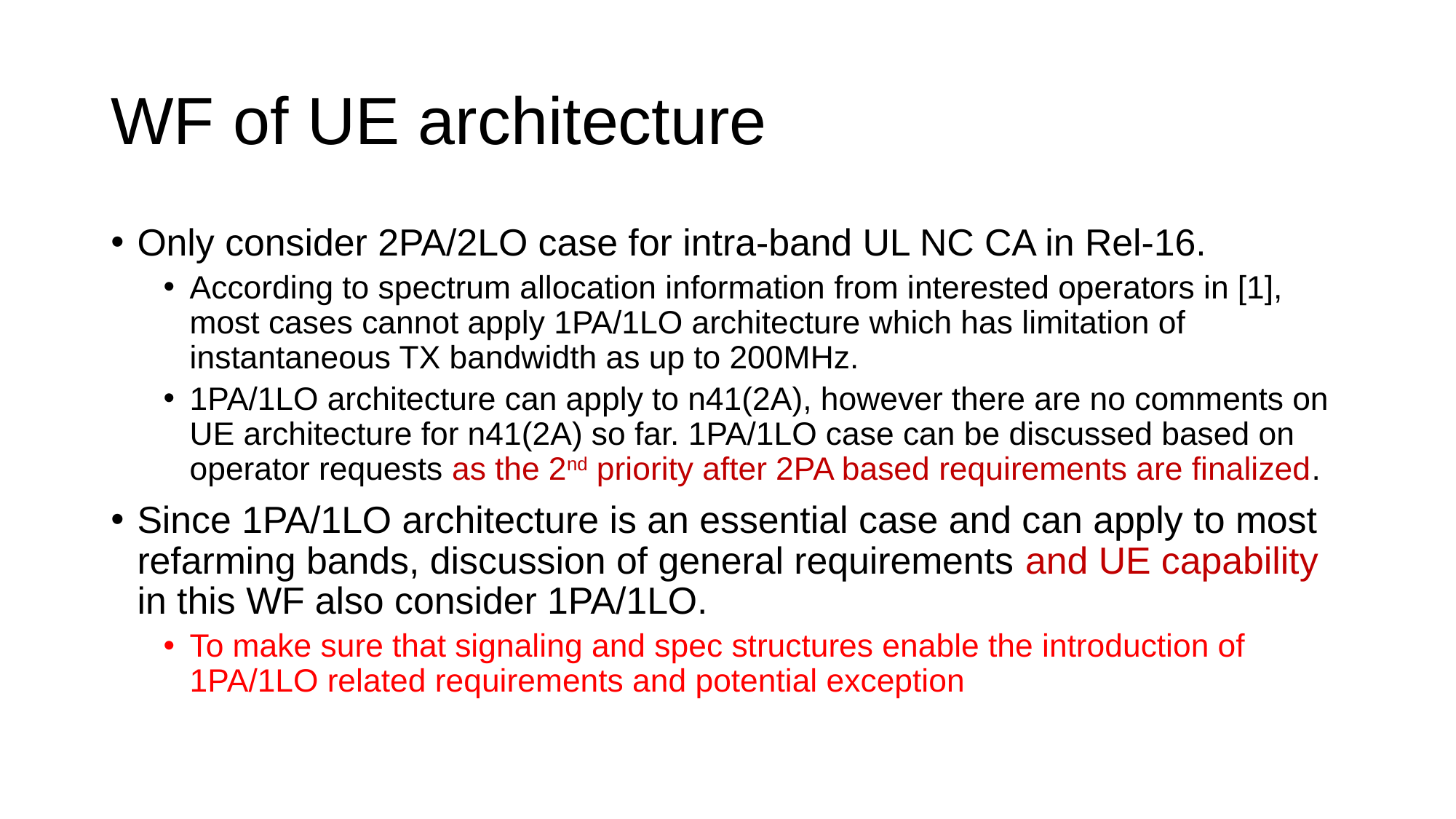

# WF of UE architecture
Only consider 2PA/2LO case for intra-band UL NC CA in Rel-16.
According to spectrum allocation information from interested operators in [1], most cases cannot apply 1PA/1LO architecture which has limitation of instantaneous TX bandwidth as up to 200MHz.
1PA/1LO architecture can apply to n41(2A), however there are no comments on UE architecture for n41(2A) so far. 1PA/1LO case can be discussed based on operator requests as the 2nd priority after 2PA based requirements are finalized.
Since 1PA/1LO architecture is an essential case and can apply to most refarming bands, discussion of general requirements and UE capability in this WF also consider 1PA/1LO.
To make sure that signaling and spec structures enable the introduction of 1PA/1LO related requirements and potential exception